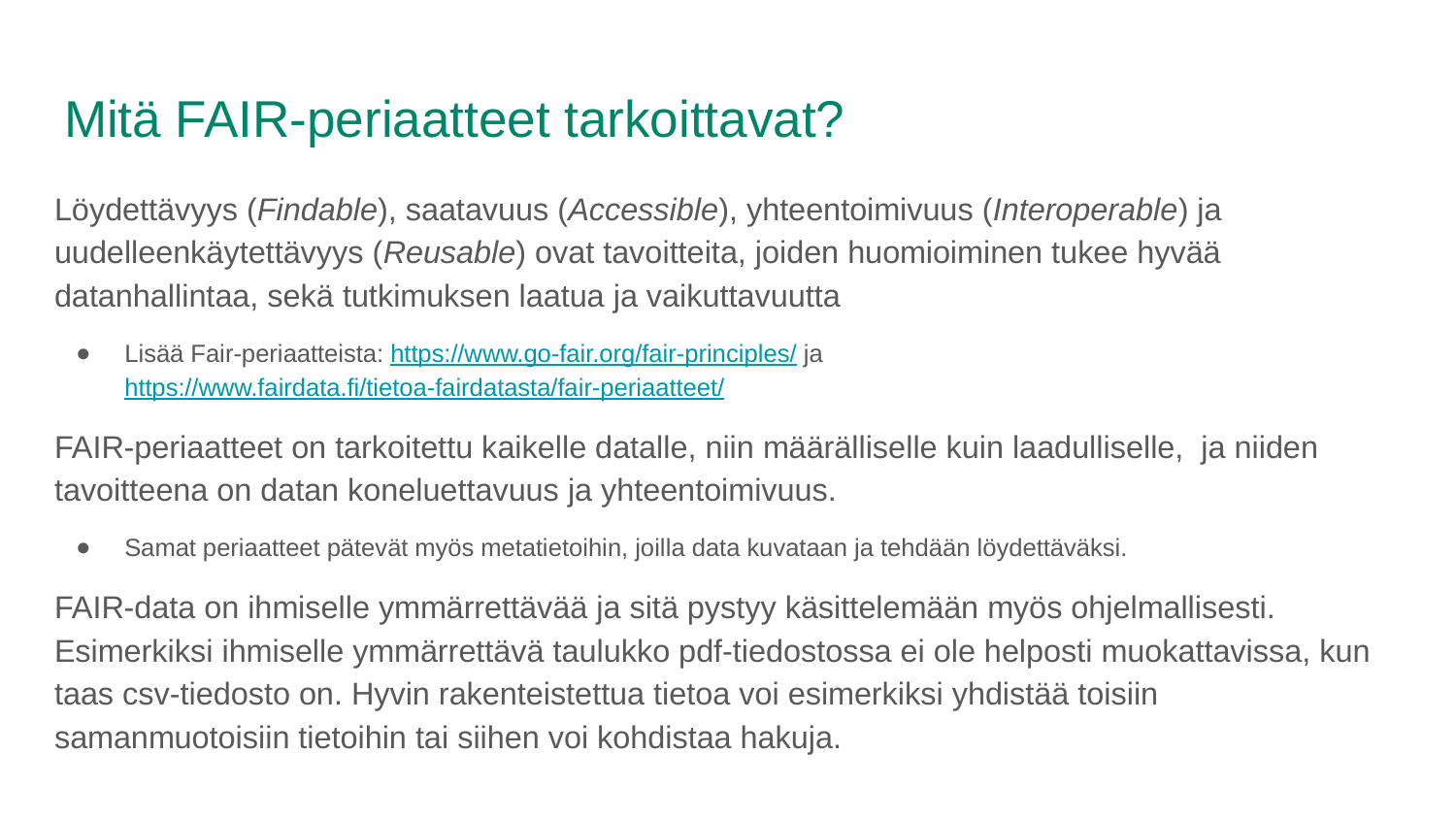

# Mitä FAIR-periaatteet tarkoittavat?
Löydettävyys (Findable), saatavuus (Accessible), yhteentoimivuus (Interoperable) ja uudelleenkäytettävyys (Reusable) ovat tavoitteita, joiden huomioiminen tukee hyvää datanhallintaa, sekä tutkimuksen laatua ja vaikuttavuutta
Lisää Fair-periaatteista: https://www.go-fair.org/fair-principles/ ja https://www.fairdata.fi/tietoa-fairdatasta/fair-periaatteet/
FAIR-periaatteet on tarkoitettu kaikelle datalle, niin määrälliselle kuin laadulliselle,  ja niiden tavoitteena on datan koneluettavuus ja yhteentoimivuus.
Samat periaatteet pätevät myös metatietoihin, joilla data kuvataan ja tehdään löydettäväksi.
FAIR-data on ihmiselle ymmärrettävää ja sitä pystyy käsittelemään myös ohjelmallisesti. Esimerkiksi ihmiselle ymmärrettävä taulukko pdf-tiedostossa ei ole helposti muokattavissa, kun taas csv-tiedosto on. Hyvin rakenteistettua tietoa voi esimerkiksi yhdistää toisiin samanmuotoisiin tietoihin tai siihen voi kohdistaa hakuja.